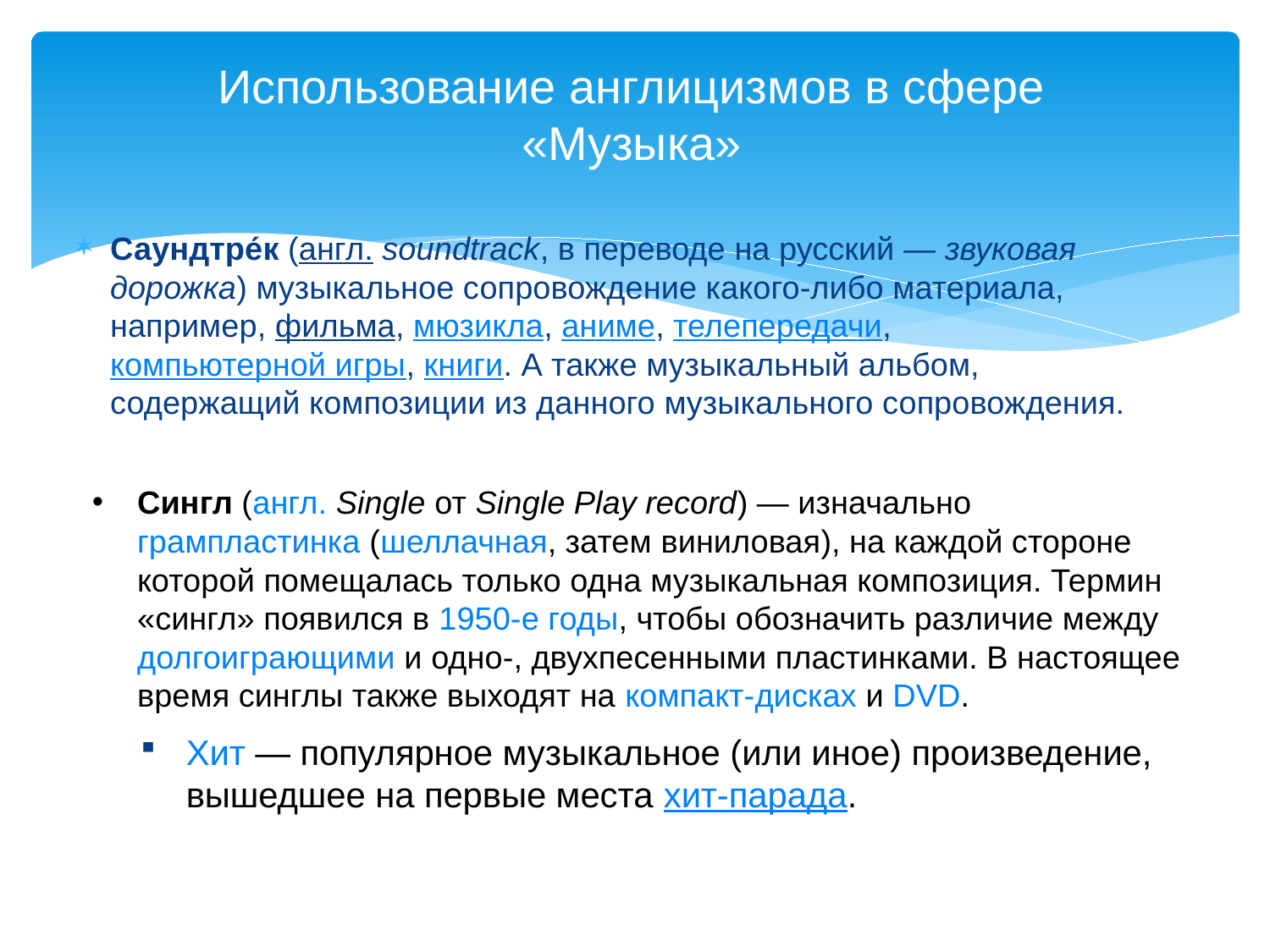

# Использование англицизмов в сфере «Музыка»
Саундтре́к (англ. soundtrack, в переводе на русский — звуковая дорожка) музыкальное сопровождение какого-либо материала, например, фильма, мюзикла, аниме, телепередачи, компьютерной игры, книги. А также музыкальный альбом, содержащий композиции из данного музыкального сопровождения.

Сингл (англ. Single от Single Play record) — изначально грампластинка (шеллачная, затем виниловая), на каждой стороне которой помещалась только одна музыкальная композиция. Термин «сингл» появился в 1950-е годы, чтобы обозначить различие между долгоиграющими и одно-, двухпесенными пластинками. В настоящее время синглы также выходят на компакт-дисках и DVD.

Хит — популярное музыкальное (или иное) произведение, вышедшее на первые места хит-парада.